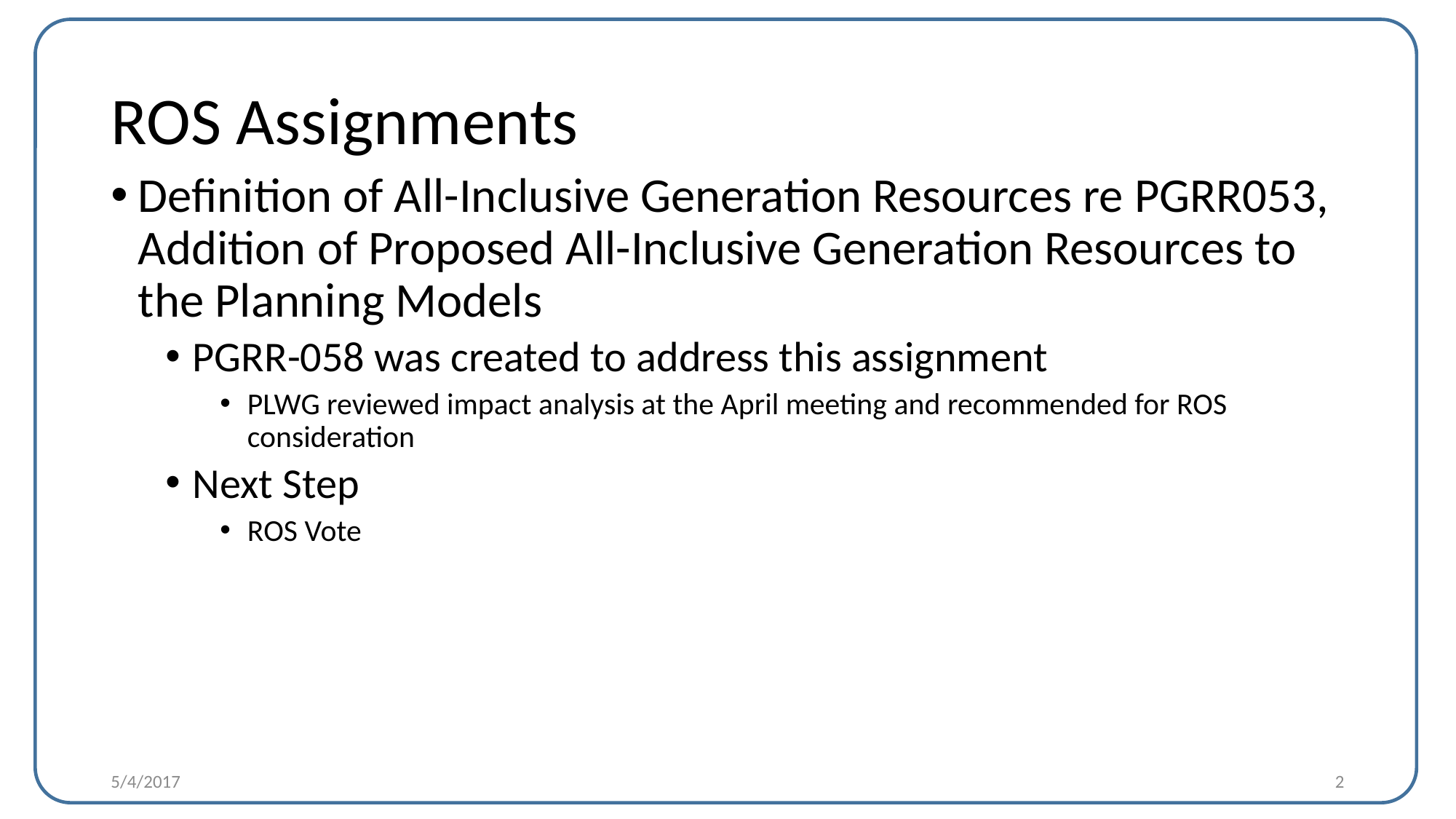

# ROS Assignments
Definition of All-Inclusive Generation Resources re PGRR053, Addition of Proposed All-Inclusive Generation Resources to the Planning Models
PGRR-058 was created to address this assignment
PLWG reviewed impact analysis at the April meeting and recommended for ROS consideration
Next Step
ROS Vote

5/4/2017
2